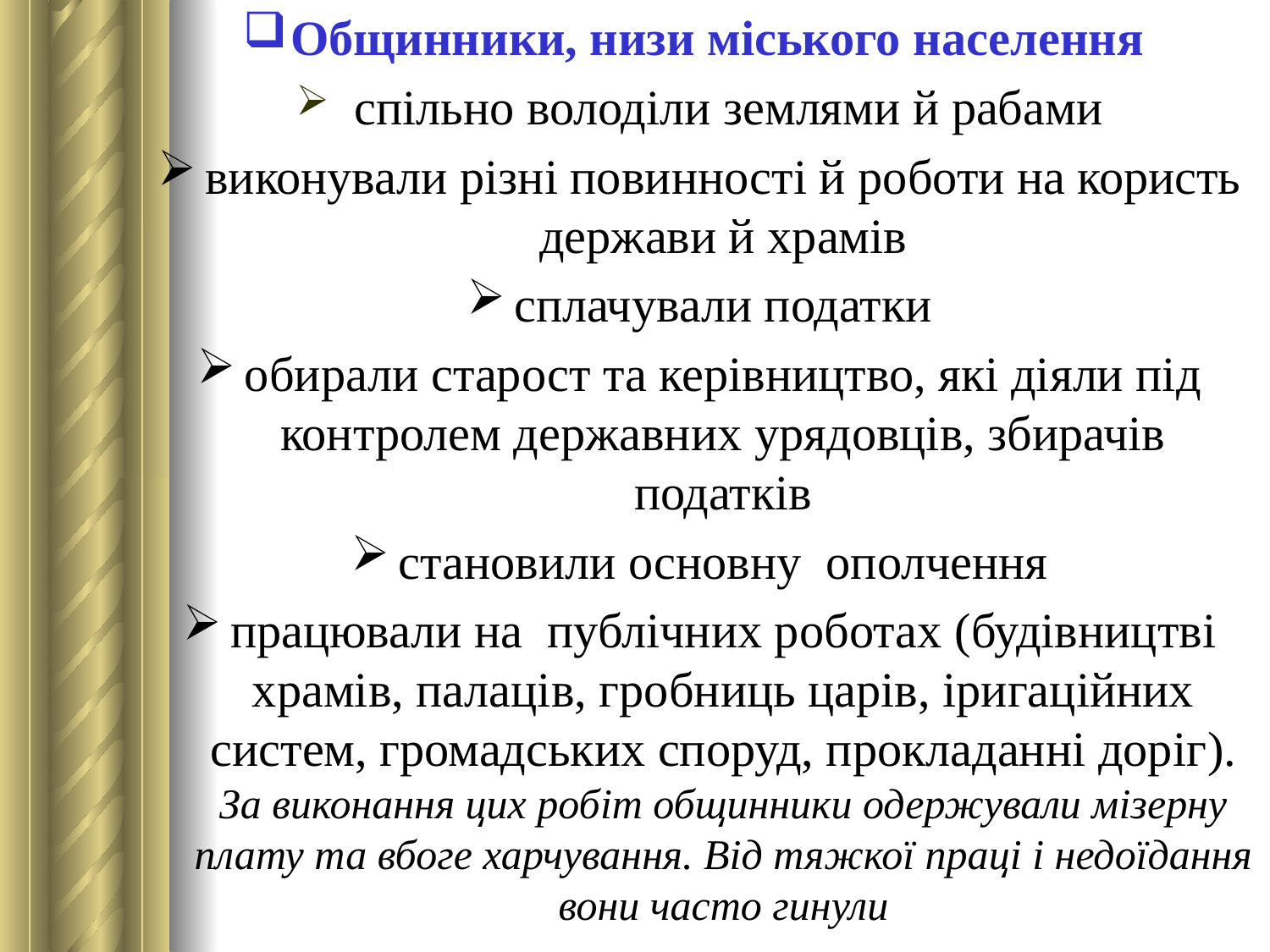

Общинники, низи міського населення
 спільно володіли землями й рабами
виконували різні повинності й роботи на користь держави й храмів
сплачували податки
обирали старост та керівництво, які діяли під контролем державних урядовців, збирачів податків
становили основну  ополчення
працювали на  публічних роботах (будівництві храмів, палаців, гробниць царів, іригаційних систем, громадських споруд, прокладанні доріг). За виконання цих робіт общинники одержували мізерну плату та вбоге харчування. Від тяжкої праці і недоїдання вони часто гинули